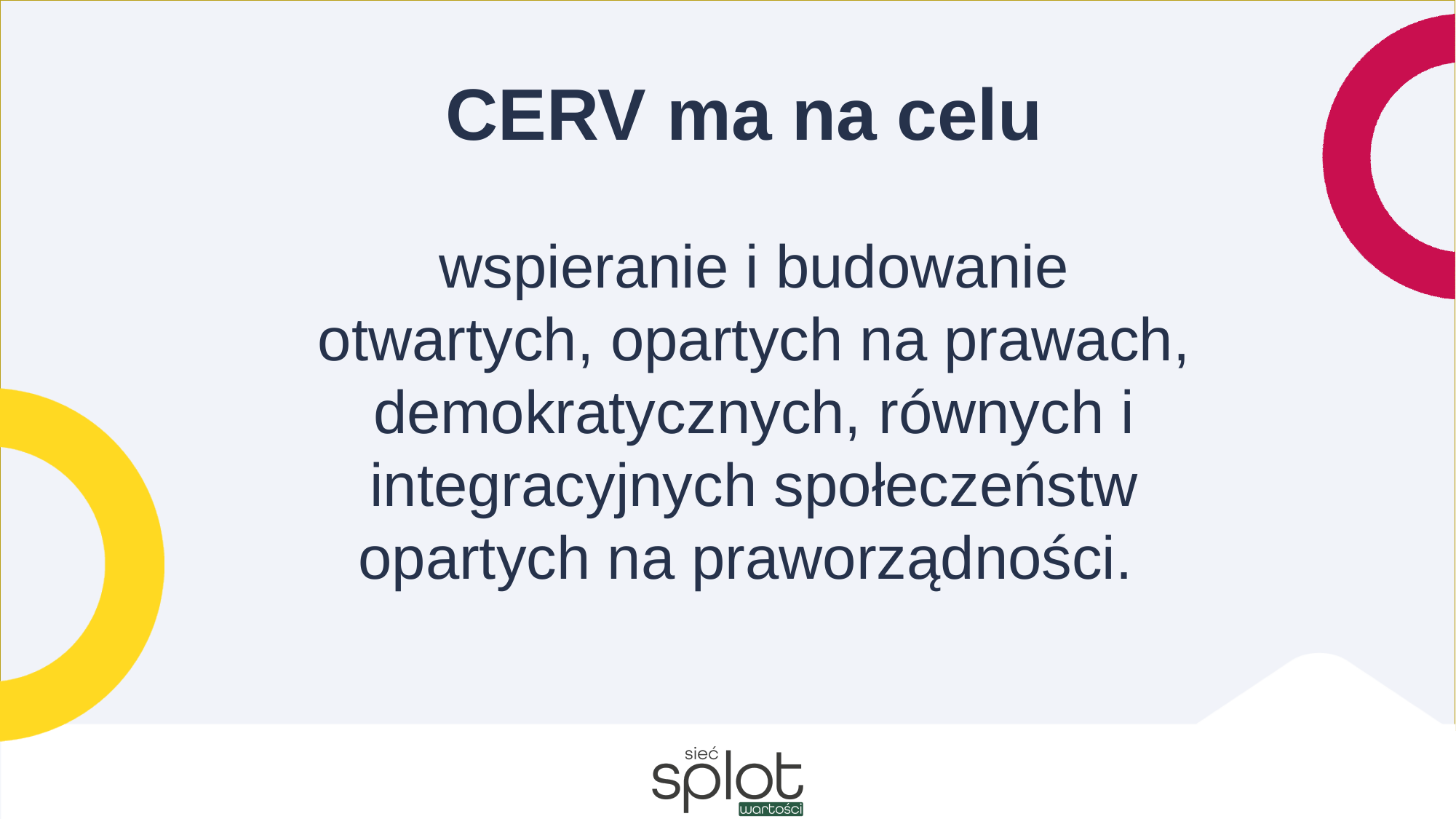

CERV ma na celu

wspieranie i budowanie otwartych, opartych na prawach, demokratycznych, równych i integracyjnych społeczeństw opartych na praworządności.